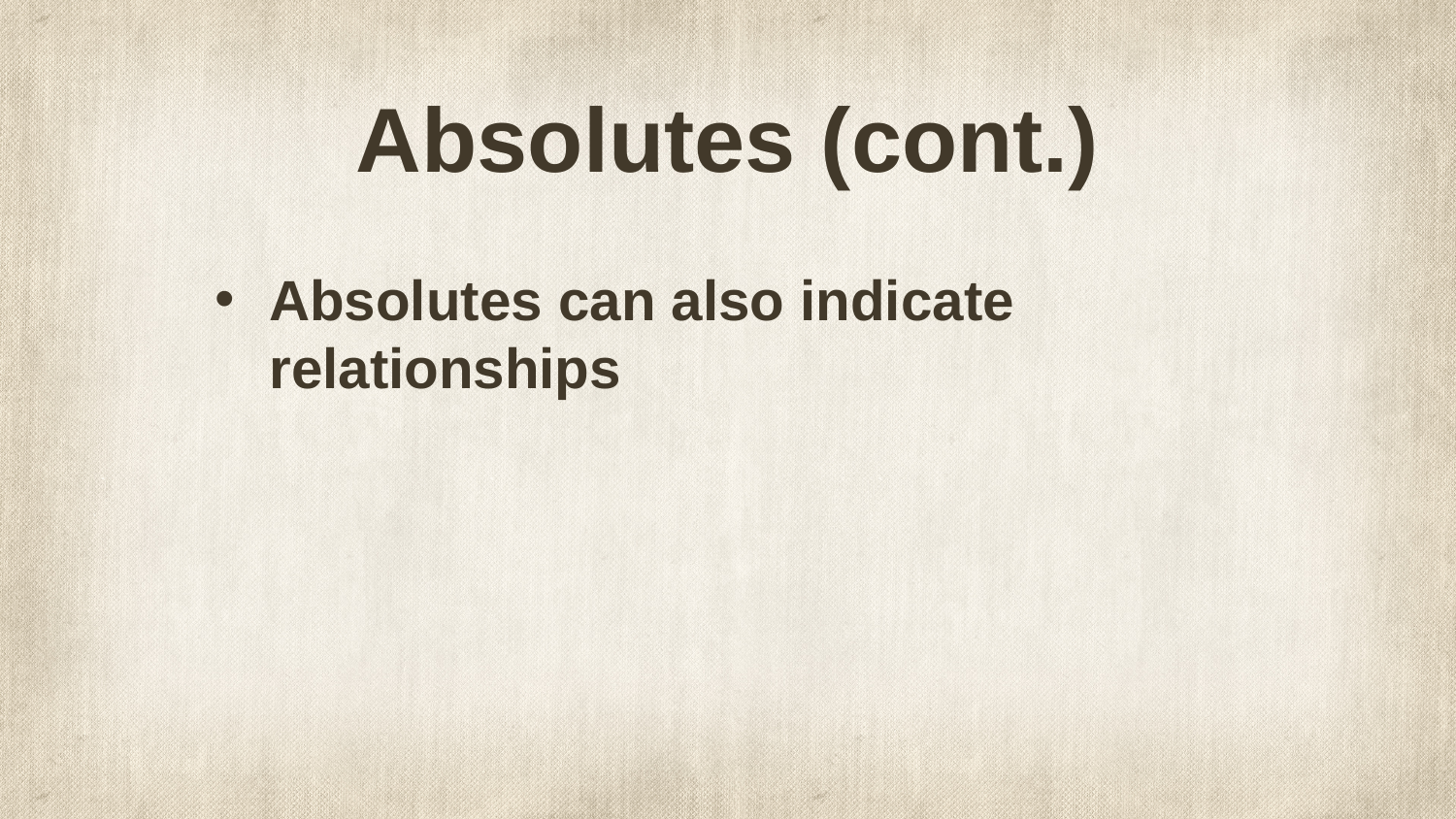

# Absolutes (cont.)
Absolutes can also indicate relationships